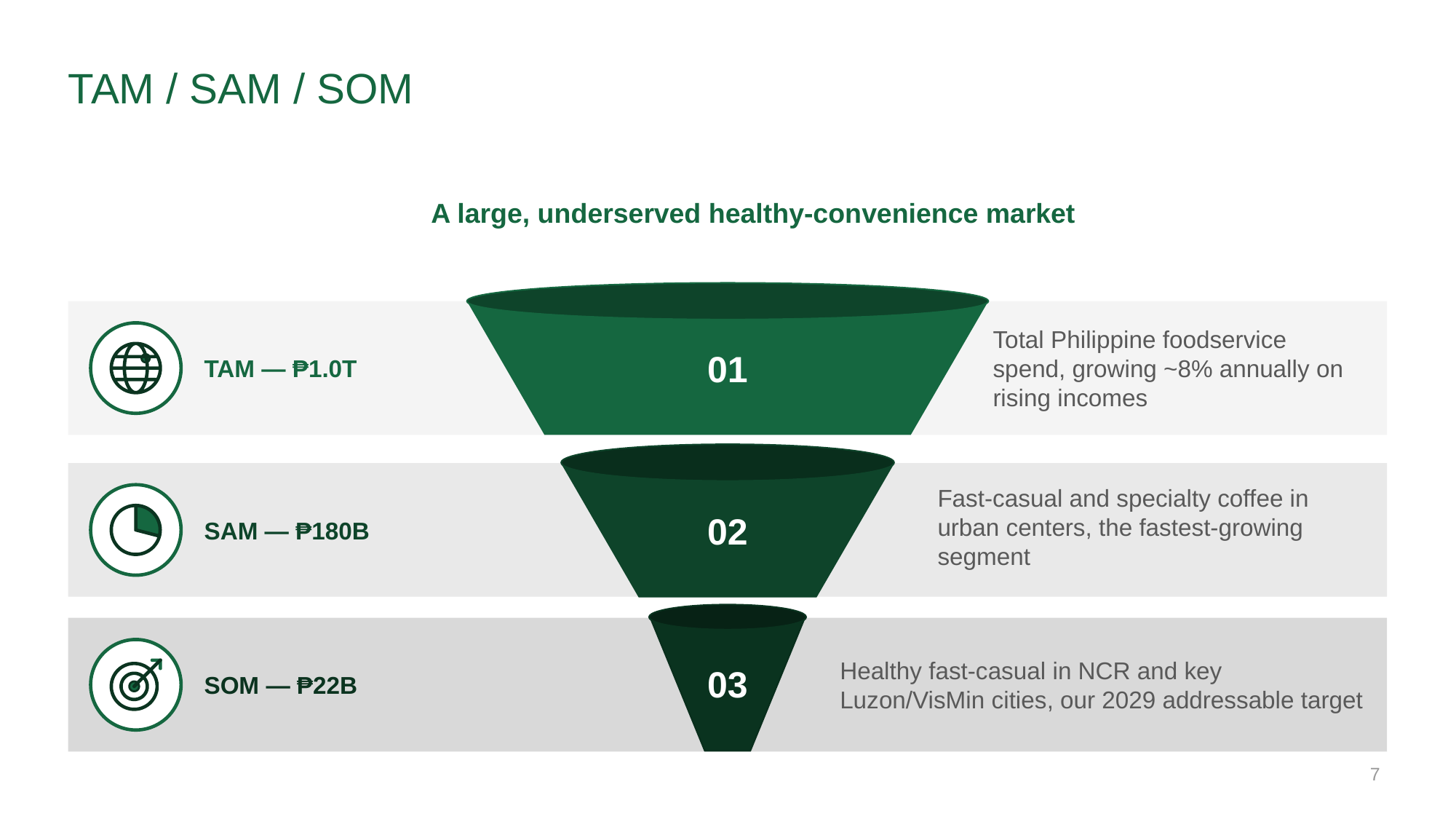

# TAM / SAM / SOM
A large, underserved healthy-convenience market

TAM — ₱1.0T
Total Philippine foodservice spend, growing ~8% annually on rising incomes
01

Fast-casual and specialty coffee in urban centers, the fastest-growing segment
SAM — ₱180B
02

SOM — ₱22B
Healthy fast-casual in NCR and key Luzon/VisMin cities, our 2029 addressable target
03
7